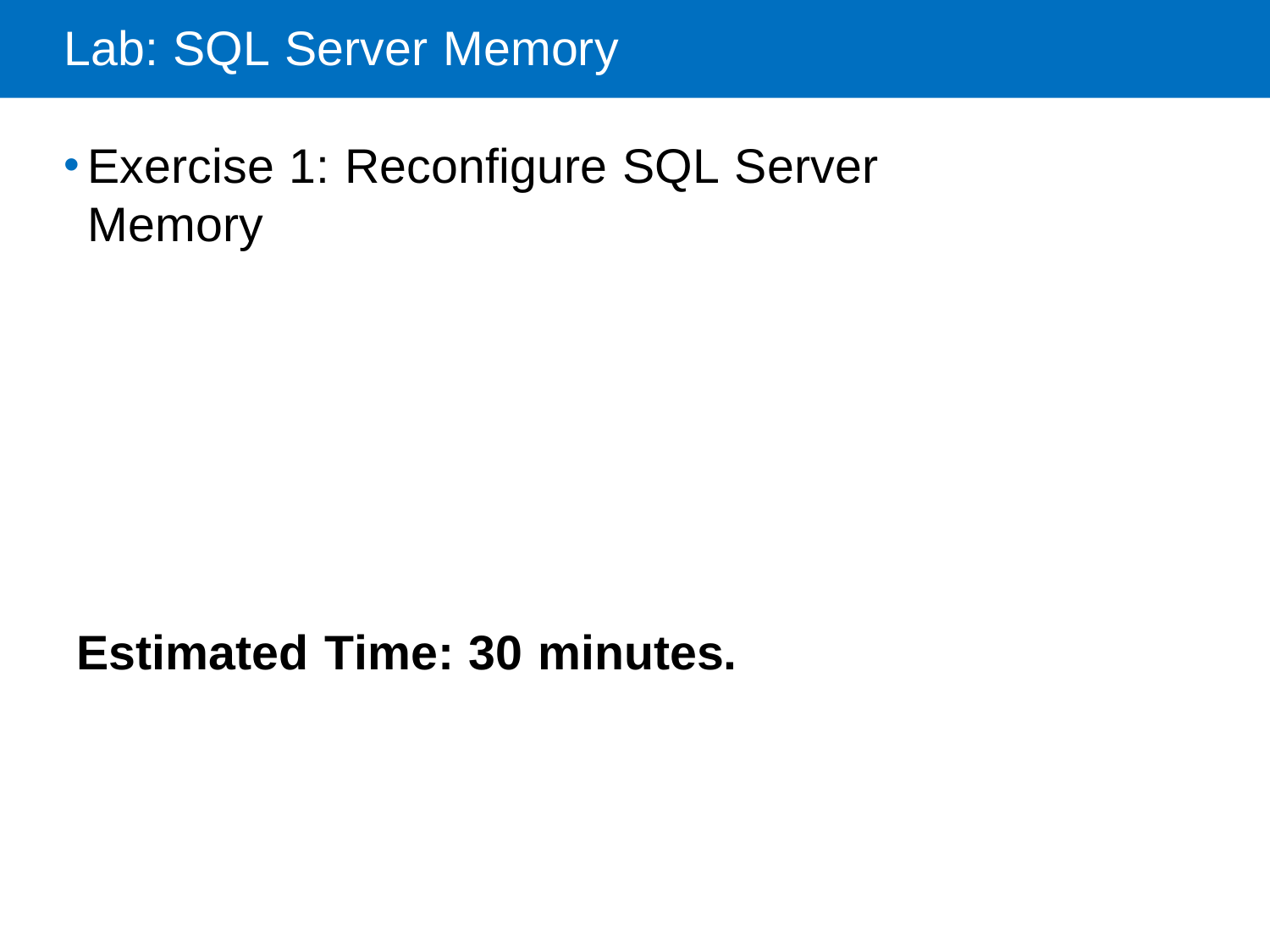

Lab: SQL Server Memory

Exercise 1: Reconfigure SQL Server Memory

Estimated Time: 30 minutes.